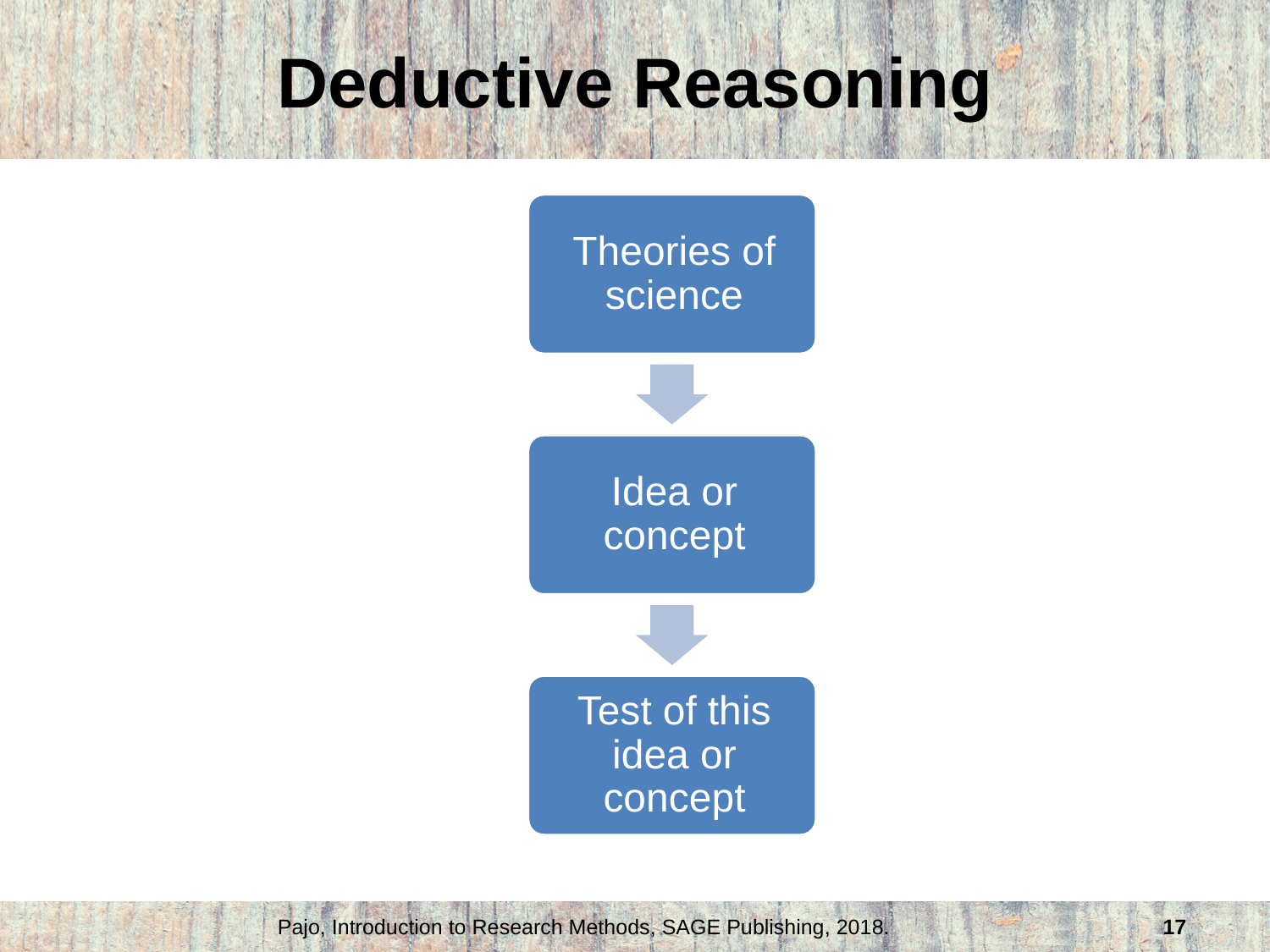

# Deductive Reasoning
Theories of science

Idea or concept

Test of this idea or concept
Pajo, Introduction to Research Methods, SAGE Publishing, 2018.
17